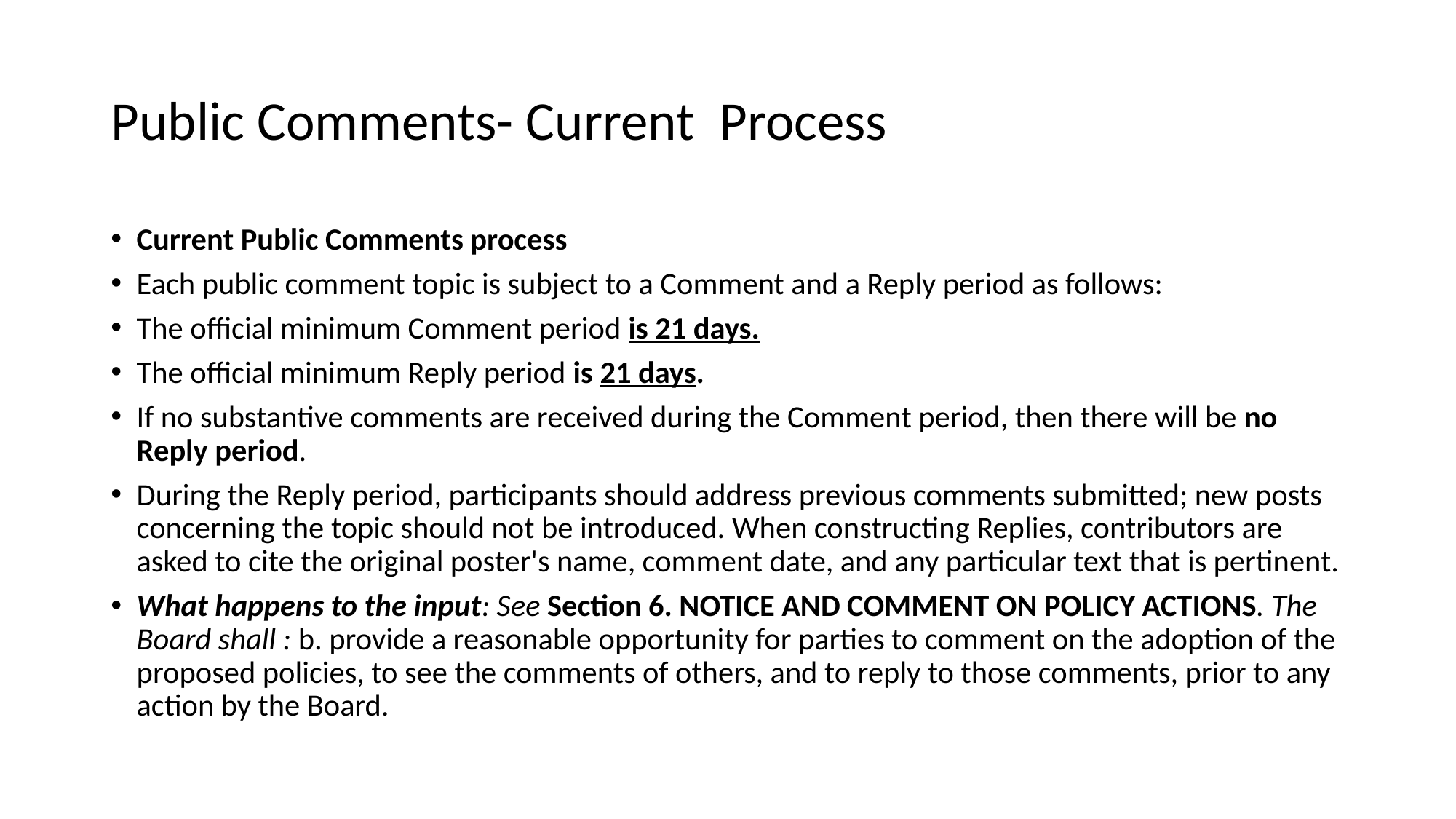

# Public Comments- Current  Process
Current Public Comments process
Each public comment topic is subject to a Comment and a Reply period as follows:
The official minimum Comment period is 21 days.
The official minimum Reply period is 21 days.
If no substantive comments are received during the Comment period, then there will be no Reply period.
During the Reply period, participants should address previous comments submitted; new posts concerning the topic should not be introduced. When constructing Replies, contributors are asked to cite the original poster's name, comment date, and any particular text that is pertinent.
What happens to the input: See Section 6. NOTICE AND COMMENT ON POLICY ACTIONS. The Board shall : b. provide a reasonable opportunity for parties to comment on the adoption of the proposed policies, to see the comments of others, and to reply to those comments, prior to any action by the Board.